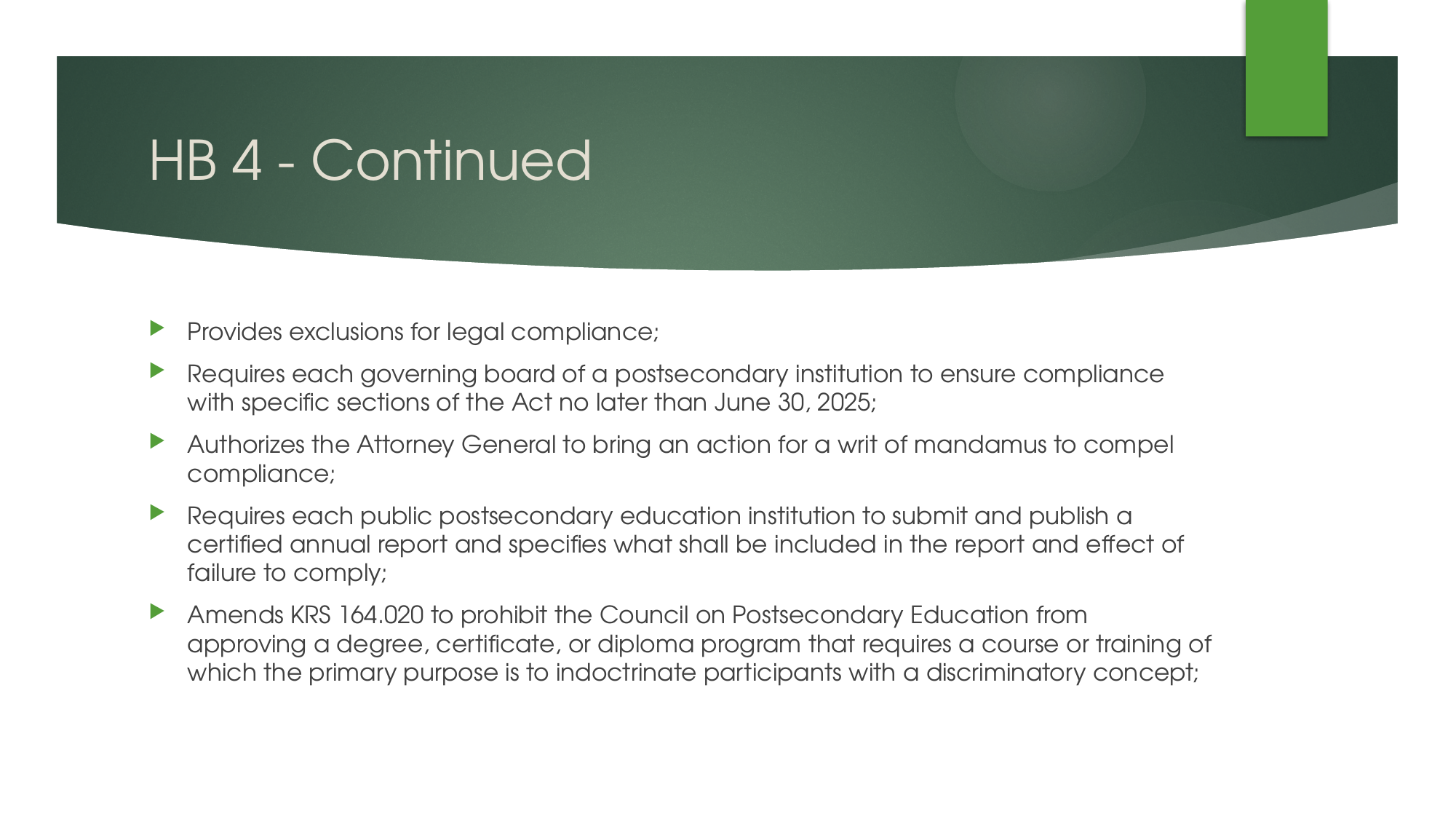

# HB 4 - Continued
Provides exclusions for legal compliance;
Requires each governing board of a postsecondary institution to ensure compliance with specific sections of the Act no later than June 30, 2025;
Authorizes the Attorney General to bring an action for a writ of mandamus to compel compliance;
Requires each public postsecondary education institution to submit and publish a certified annual report and specifies what shall be included in the report and effect of failure to comply;
Amends KRS 164.020 to prohibit the Council on Postsecondary Education from approving a degree, certificate, or diploma program that requires a course or training of which the primary purpose is to indoctrinate participants with a discriminatory concept;